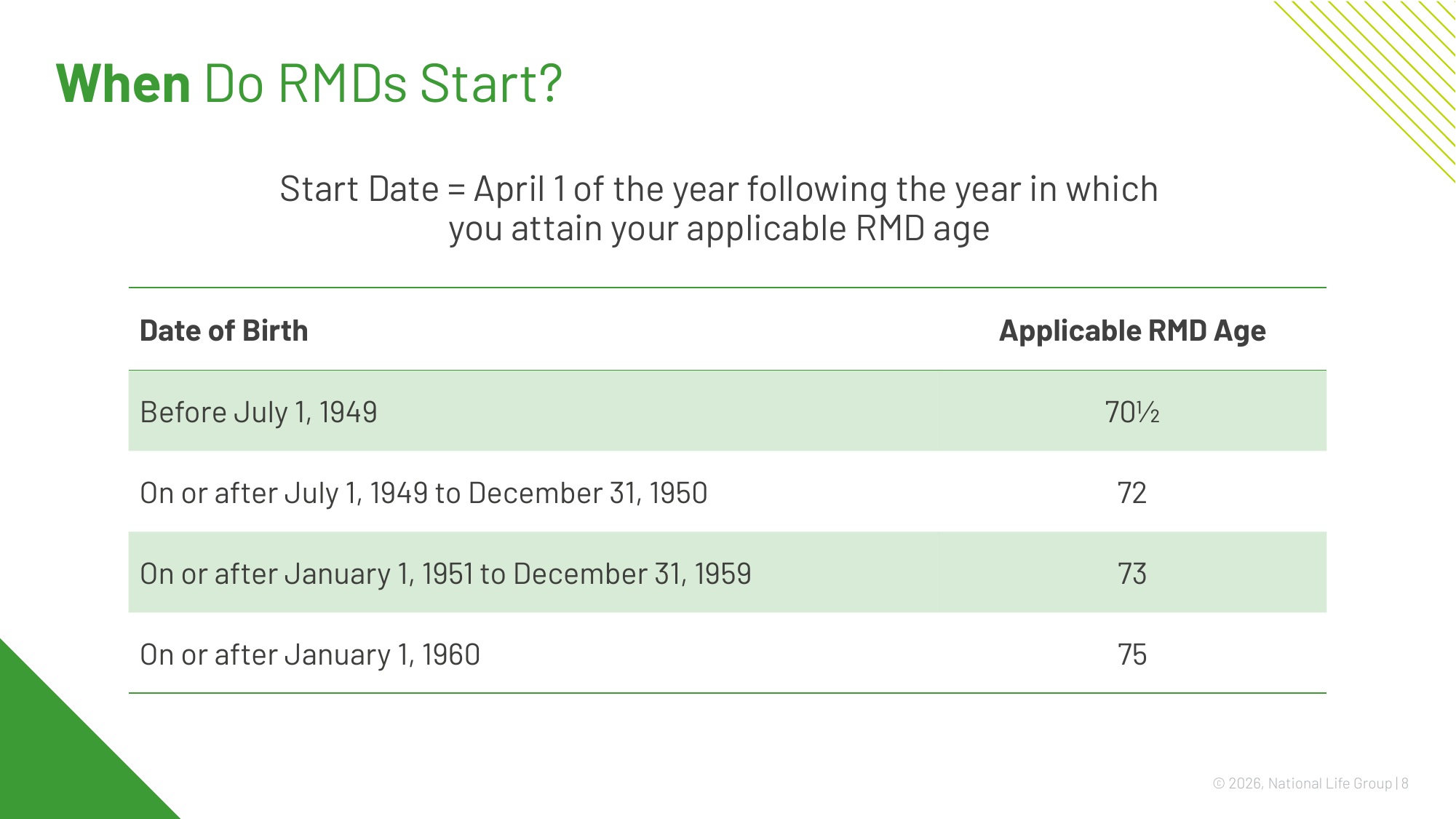

# When Do RMDs Start?
Start Date = April 1 of the year following the year in which you attain your applicable RMD age
| Date of Birth | Applicable RMD Age |
| --- | --- |
| Before July 1, 1949 | 70½ |
| On or after July 1, 1949 to December 31, 1950 | 72 |
| On or after January 1, 1951 to December 31, 1959 | 73 |
| On or after January 1, 1960 | 75 |
© 2026, National Life Group | 8